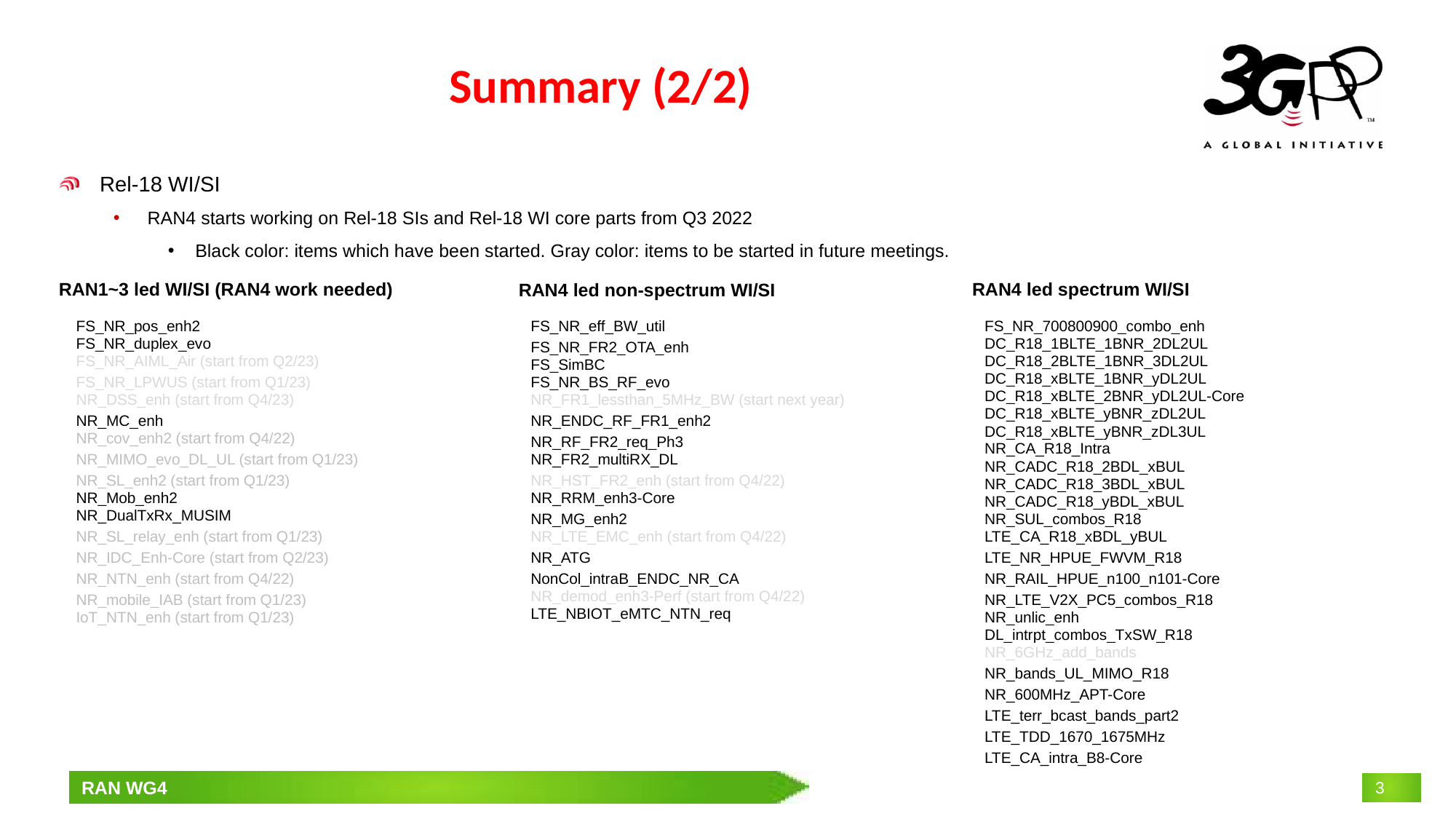

# Summary (2/2)
Rel-18 WI/SI
RAN4 starts working on Rel-18 SIs and Rel-18 WI core parts from Q3 2022
Black color: items which have been started. Gray color: items to be started in future meetings.
RAN4 led spectrum WI/SI
RAN1~3 led WI/SI (RAN4 work needed)
RAN4 led non-spectrum WI/SI
| FS\_NR\_pos\_enh2 |
| --- |
| FS\_NR\_duplex\_evo |
| FS\_NR\_AIML\_Air (start from Q2/23) |
| FS\_NR\_LPWUS (start from Q1/23) |
| NR\_DSS\_enh (start from Q4/23) |
| NR\_MC\_enh |
| NR\_cov\_enh2 (start from Q4/22) |
| NR\_MIMO\_evo\_DL\_UL (start from Q1/23) |
| NR\_SL\_enh2 (start from Q1/23) |
| NR\_Mob\_enh2 |
| NR\_DualTxRx\_MUSIM |
| NR\_SL\_relay\_enh (start from Q1/23) |
| NR\_IDC\_Enh-Core (start from Q2/23) |
| NR\_NTN\_enh (start from Q4/22) |
| NR\_mobile\_IAB (start from Q1/23) |
| IoT\_NTN\_enh (start from Q1/23) |
| FS\_NR\_eff\_BW\_util |
| --- |
| FS\_NR\_FR2\_OTA\_enh |
| FS\_SimBC |
| FS\_NR\_BS\_RF\_evo |
| NR\_FR1\_lessthan\_5MHz\_BW (start next year) |
| NR\_ENDC\_RF\_FR1\_enh2 |
| NR\_RF\_FR2\_req\_Ph3 |
| NR\_FR2\_multiRX\_DL |
| NR\_HST\_FR2\_enh (start from Q4/22) |
| NR\_RRM\_enh3-Core |
| NR\_MG\_enh2 |
| NR\_LTE\_EMC\_enh (start from Q4/22) |
| NR\_ATG |
| NonCol\_intraB\_ENDC\_NR\_CA |
| NR\_demod\_enh3-Perf (start from Q4/22) |
| LTE\_NBIOT\_eMTC\_NTN\_req |
| FS\_NR\_700800900\_combo\_enh |
| --- |
| DC\_R18\_1BLTE\_1BNR\_2DL2UL |
| DC\_R18\_2BLTE\_1BNR\_3DL2UL |
| DC\_R18\_xBLTE\_1BNR\_yDL2UL |
| DC\_R18\_xBLTE\_2BNR\_yDL2UL-Core |
| DC\_R18\_xBLTE\_yBNR\_zDL2UL |
| DC\_R18\_xBLTE\_yBNR\_zDL3UL |
| NR\_CA\_R18\_Intra |
| NR\_CADC\_R18\_2BDL\_xBUL |
| NR\_CADC\_R18\_3BDL\_xBUL |
| NR\_CADC\_R18\_yBDL\_xBUL |
| NR\_SUL\_combos\_R18 |
| LTE\_CA\_R18\_xBDL\_yBUL |
| LTE\_NR\_HPUE\_FWVM\_R18 |
| NR\_RAIL\_HPUE\_n100\_n101-Core |
| NR\_LTE\_V2X\_PC5\_combos\_R18 |
| NR\_unlic\_enh |
| DL\_intrpt\_combos\_TxSW\_R18 |
| NR\_6GHz\_add\_bands |
| NR\_bands\_UL\_MIMO\_R18 |
| NR\_600MHz\_APT-Core |
| LTE\_terr\_bcast\_bands\_part2 |
| LTE\_TDD\_1670\_1675MHz |
| LTE\_CA\_intra\_B8-Core |